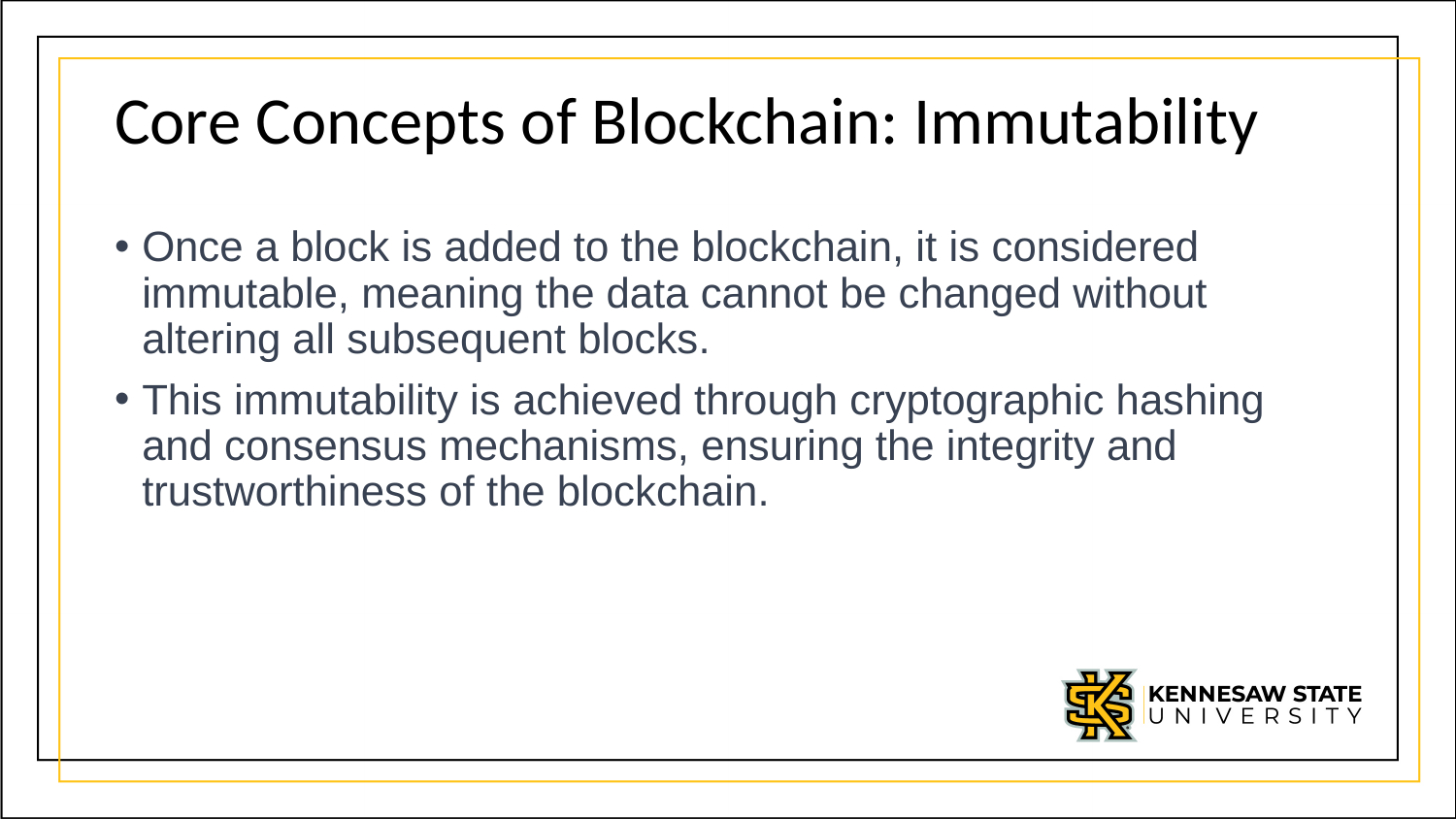

# Core Concepts of Blockchain: Immutability
Once a block is added to the blockchain, it is considered immutable, meaning the data cannot be changed without altering all subsequent blocks.
This immutability is achieved through cryptographic hashing and consensus mechanisms, ensuring the integrity and trustworthiness of the blockchain.